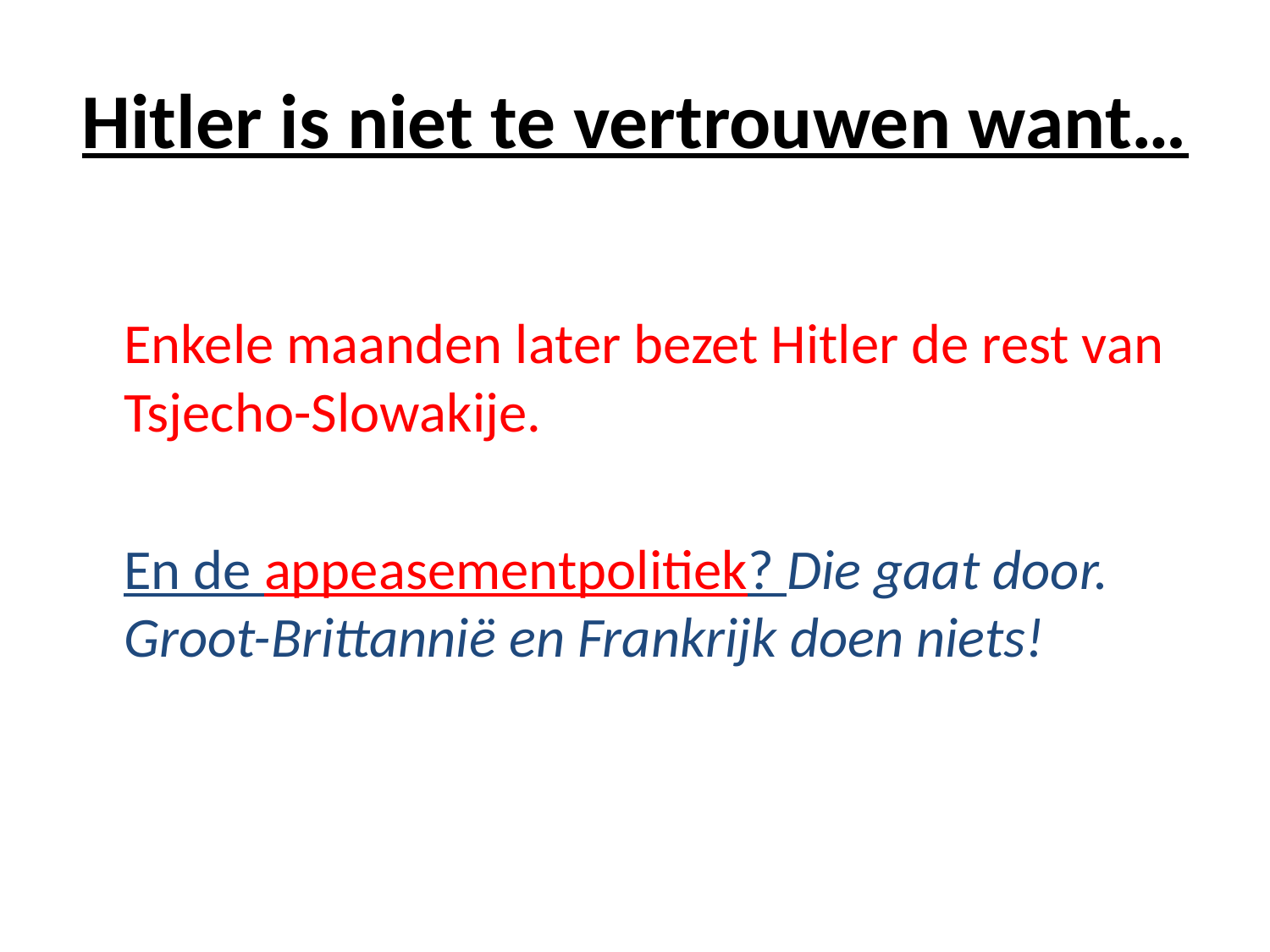

# Hitler is niet te vertrouwen want…

	Enkele maanden later bezet Hitler de rest van Tsjecho-Slowakije.

	En de appeasementpolitiek? Die gaat door. Groot-Brittannië en Frankrijk doen niets!